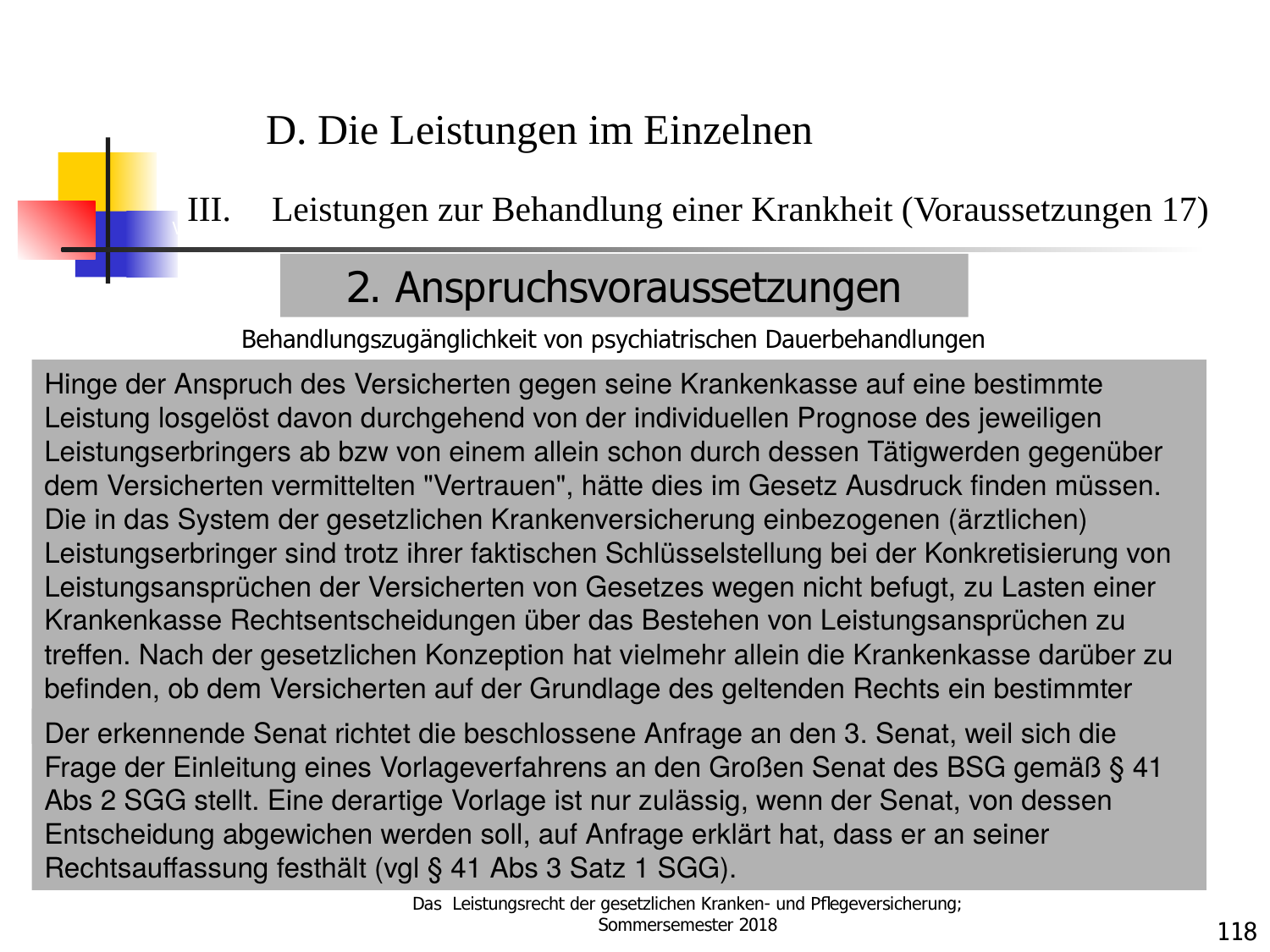

Voraussetzungen 17
D. Die Leistungen im Einzelnen

Leistungen zur Behandlung einer Krankheit (Voraussetzungen 17)
2. Anspruchsvoraussetzungen
Behandlungszugänglichkeit von psychiatrischen Dauerbehandlungen
Hinge der Anspruch des Versicherten gegen seine Krankenkasse auf eine bestimmte Leistung losgelöst davon durchgehend von der individuellen Prognose des jeweiligen Leistungserbringers ab bzw von einem allein schon durch dessen Tätigwerden gegenüber dem Versicherten vermittelten "Vertrauen", hätte dies im Gesetz Ausdruck finden müssen. Die in das System der gesetzlichen Krankenversicherung einbezogenen (ärztlichen) Leistungserbringer sind trotz ihrer faktischen Schlüsselstellung bei der Konkretisierung von Leistungsansprüchen der Versicherten von Gesetzes wegen nicht befugt, zu Lasten einer Krankenkasse Rechtsentscheidungen über das Bestehen von Leistungsansprüchen zu treffen. Nach der gesetzlichen Konzeption hat vielmehr allein die Krankenkasse darüber zu befinden, ob dem Versicherten auf der Grundlage des geltenden Rechts ein bestimmter Anspruch auf Krankenbehandlung zusteht oder nicht.
Krankheit
Der erkennende Senat richtet die beschlossene Anfrage an den 3. Senat, weil sich die Frage der Einleitung eines Vorlageverfahrens an den Großen Senat des BSG gemäß § 41 Abs 2 SGG stellt. Eine derartige Vorlage ist nur zulässig, wenn der Senat, von dessen Entscheidung abgewichen werden soll, auf Anfrage erklärt hat, dass er an seiner Rechtsauffassung festhält (vgl § 41 Abs 3 Satz 1 SGG).
Das  Leistungsrecht der gesetzlichen Kranken- und Pflegeversicherung; Sommersemester 2018
118